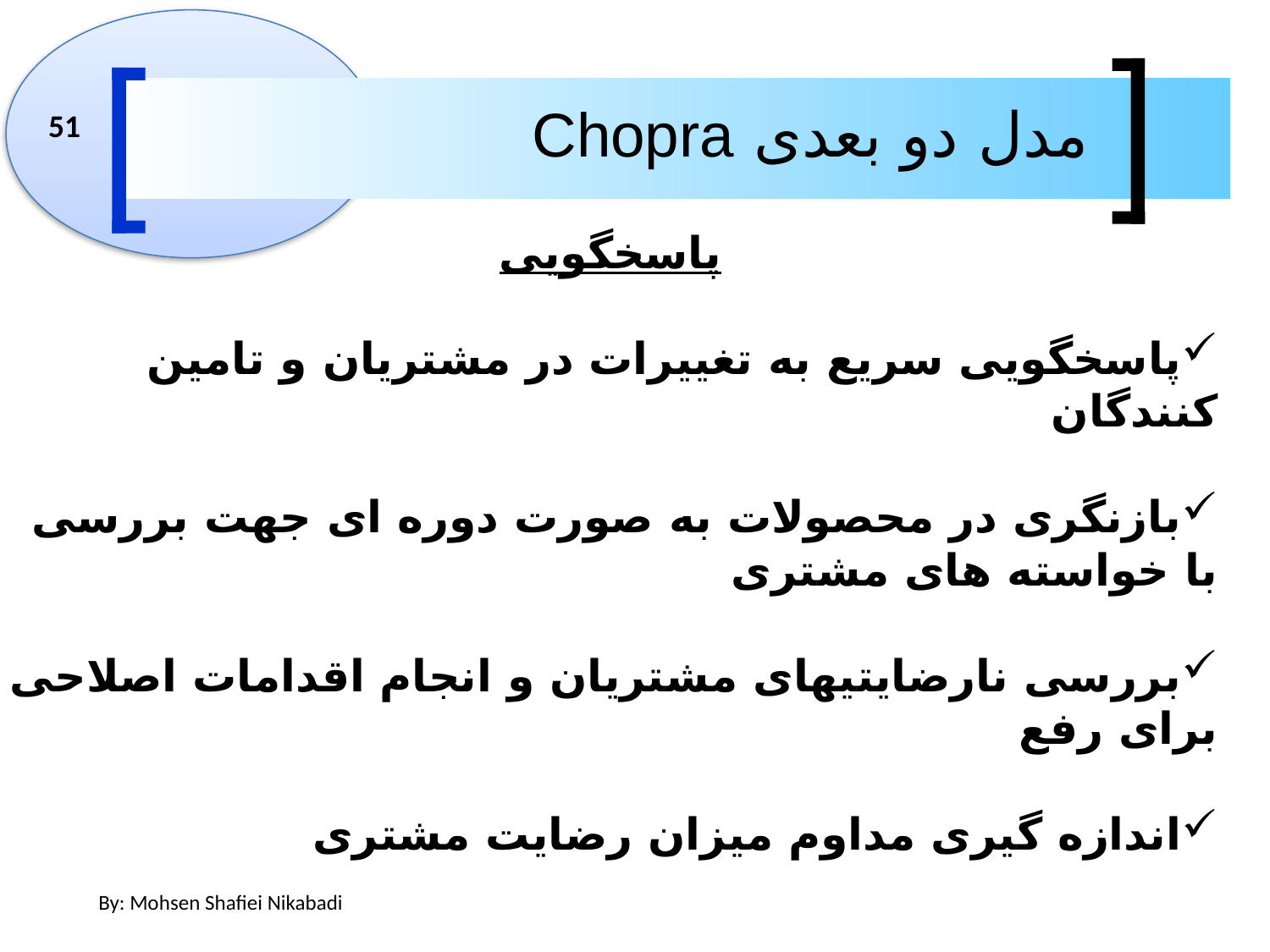

مدل دو بعدی Chopra
51
پاسخگویی

پاسخگویی سریع به تغییرات در مشتریان و تامین کنندگان

بازنگری در محصولات به صورت دوره ای جهت بررسی با خواسته های مشتری

بررسی نارضایتیهای مشتریان و انجام اقدامات اصلاحی برای رفع

اندازه گیری مداوم میزان رضایت مشتری
By: Mohsen Shafiei Nikabadi